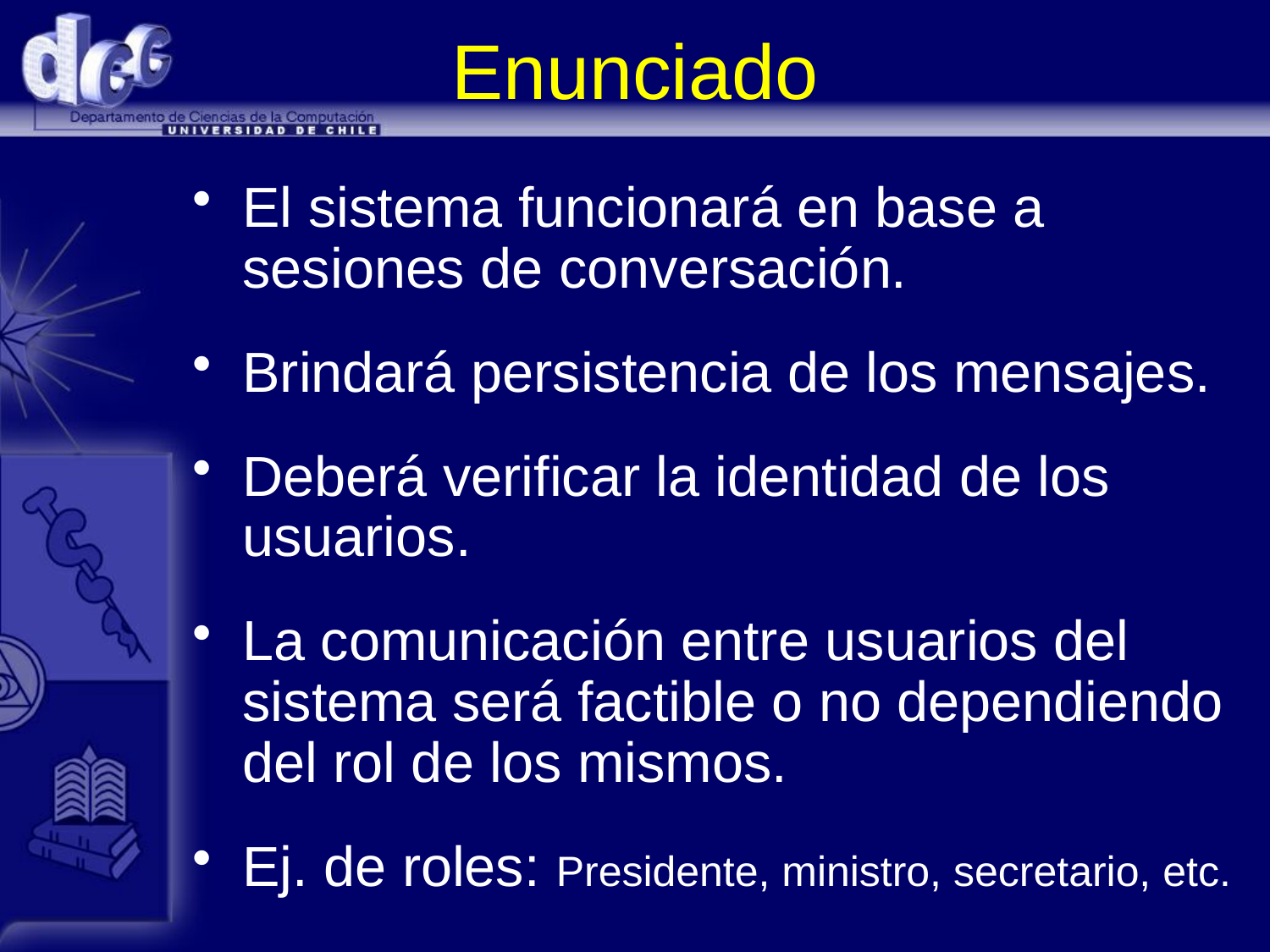

# Enunciado
El sistema funcionará en base a sesiones de conversación.
Brindará persistencia de los mensajes.
Deberá verificar la identidad de los usuarios.
La comunicación entre usuarios del sistema será factible o no dependiendo del rol de los mismos.
Ej. de roles: Presidente, ministro, secretario, etc.